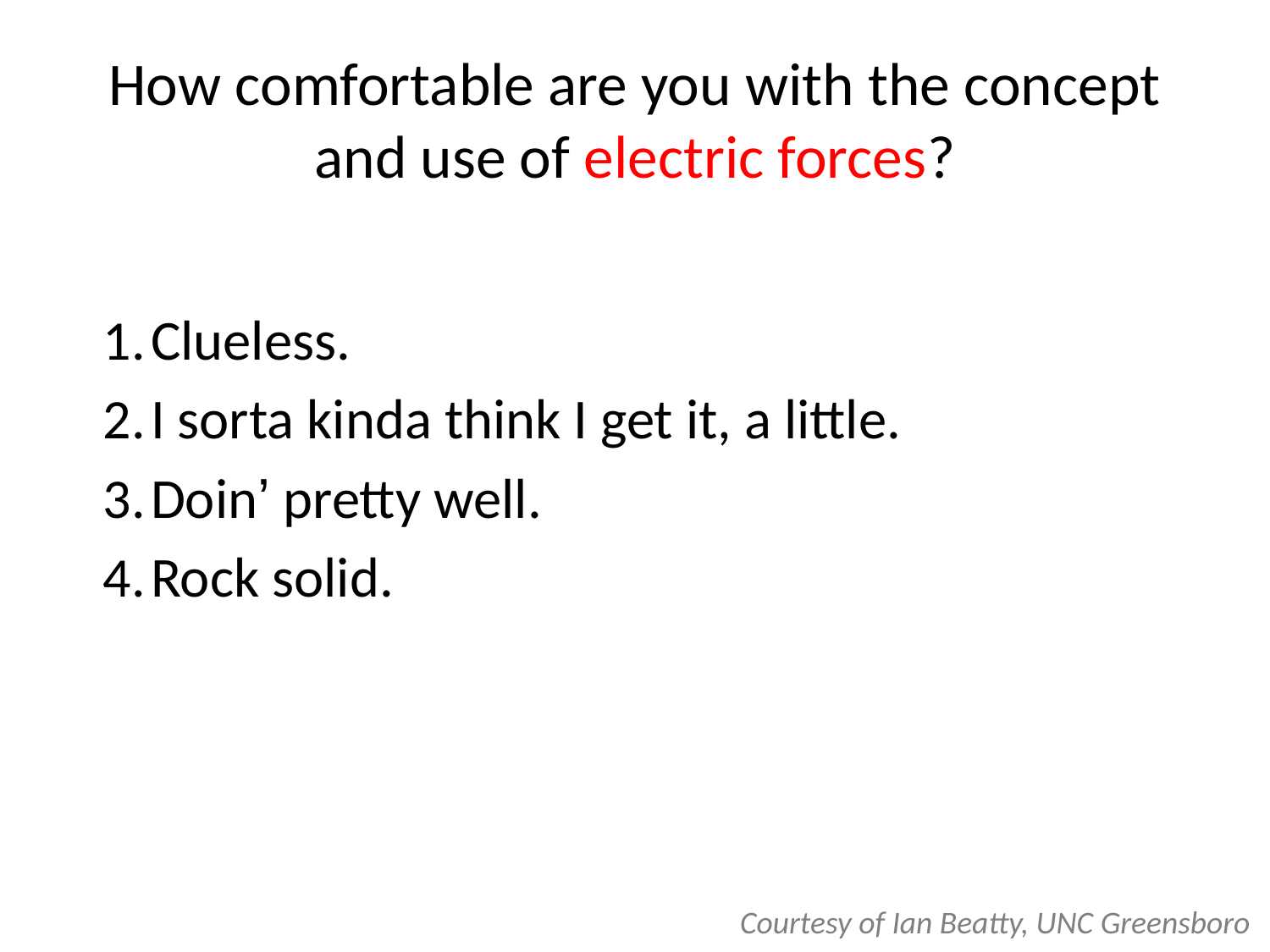

# How comfortable are you with the concept and use of electric forces?
Clueless.
I sorta kinda think I get it, a little.
Doin’ pretty well.
Rock solid.
Courtesy of Ian Beatty, UNC Greensboro